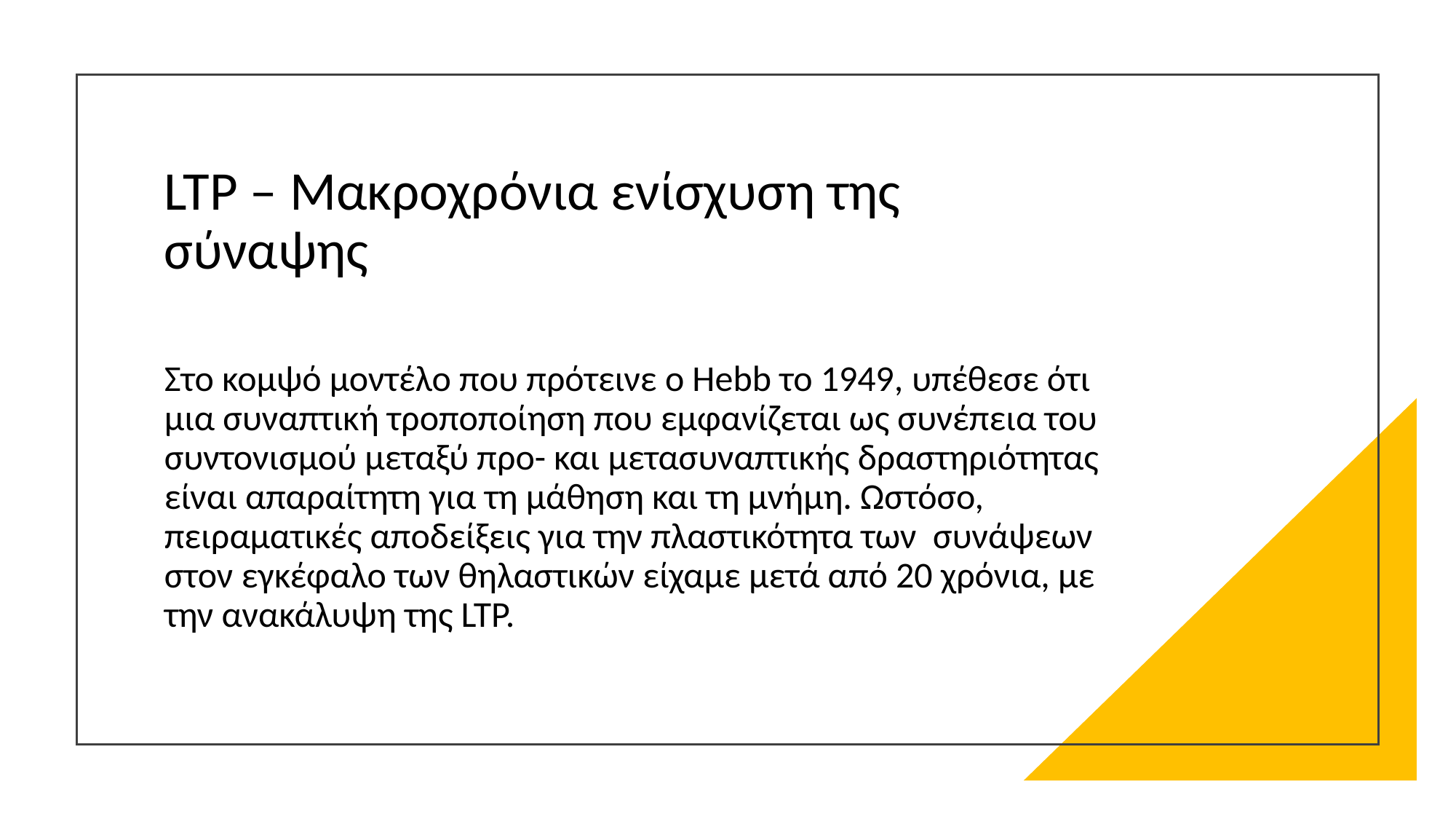

# LTP – Μακροχρόνια ενίσχυση της σύναψης
Στο κομψό μοντέλο που πρότεινε ο Hebb το 1949, υπέθεσε ότι μια συναπτική τροποποίηση που εμφανίζεται ως συνέπεια του συντονισμού μεταξύ προ- και μετασυναπτικής δραστηριότητας είναι απαραίτητη για τη μάθηση και τη μνήμη. Ωστόσο, πειραματικές αποδείξεις για την πλαστικότητα των  συνάψεων στον εγκέφαλο των θηλαστικών είχαμε μετά από 20 χρόνια, με την ανακάλυψη της LTP.